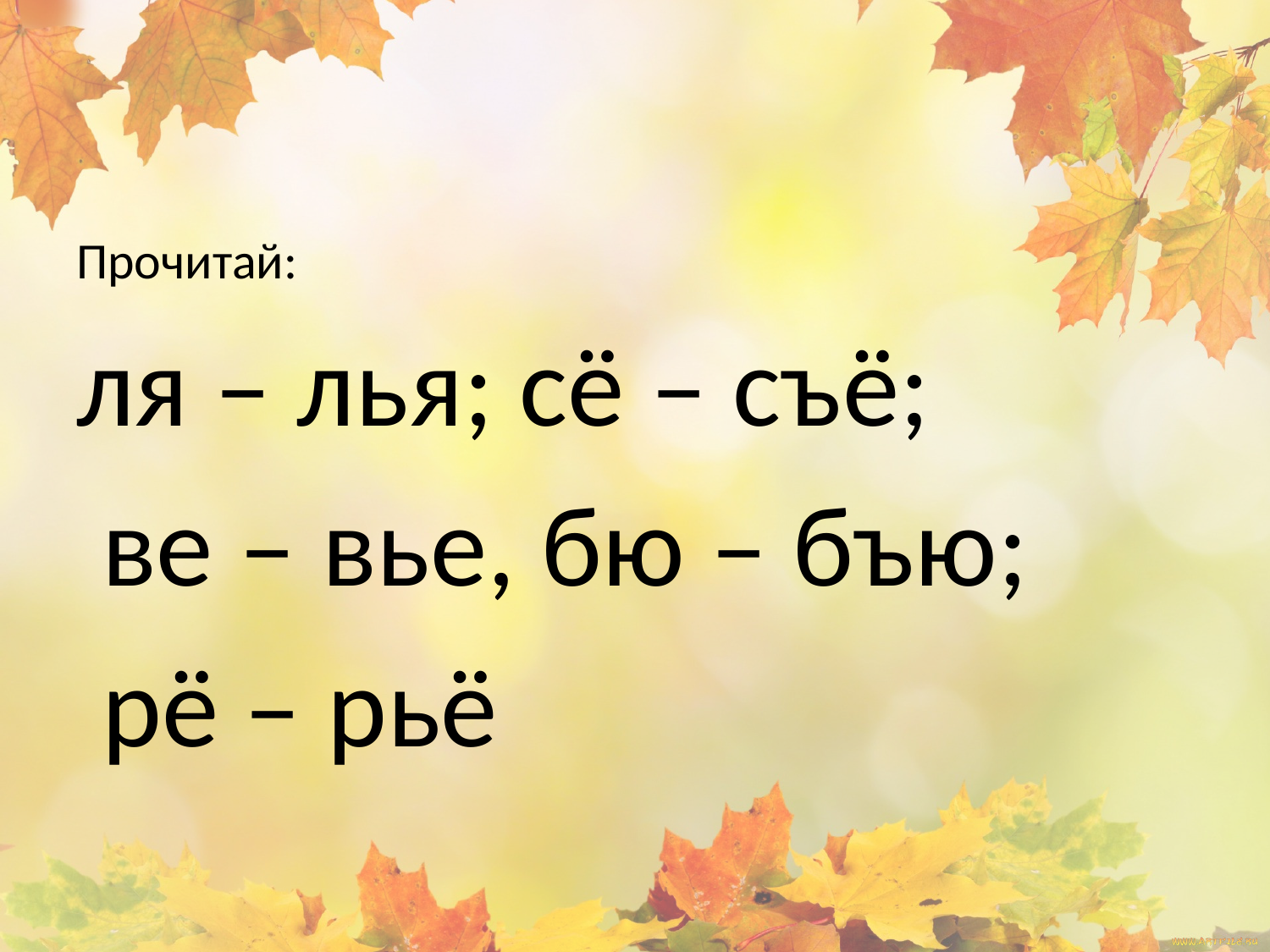

#
Прочитай:
ля – лья; сё – съё;
 ве – вье, бю – бъю;
 рё – рьё